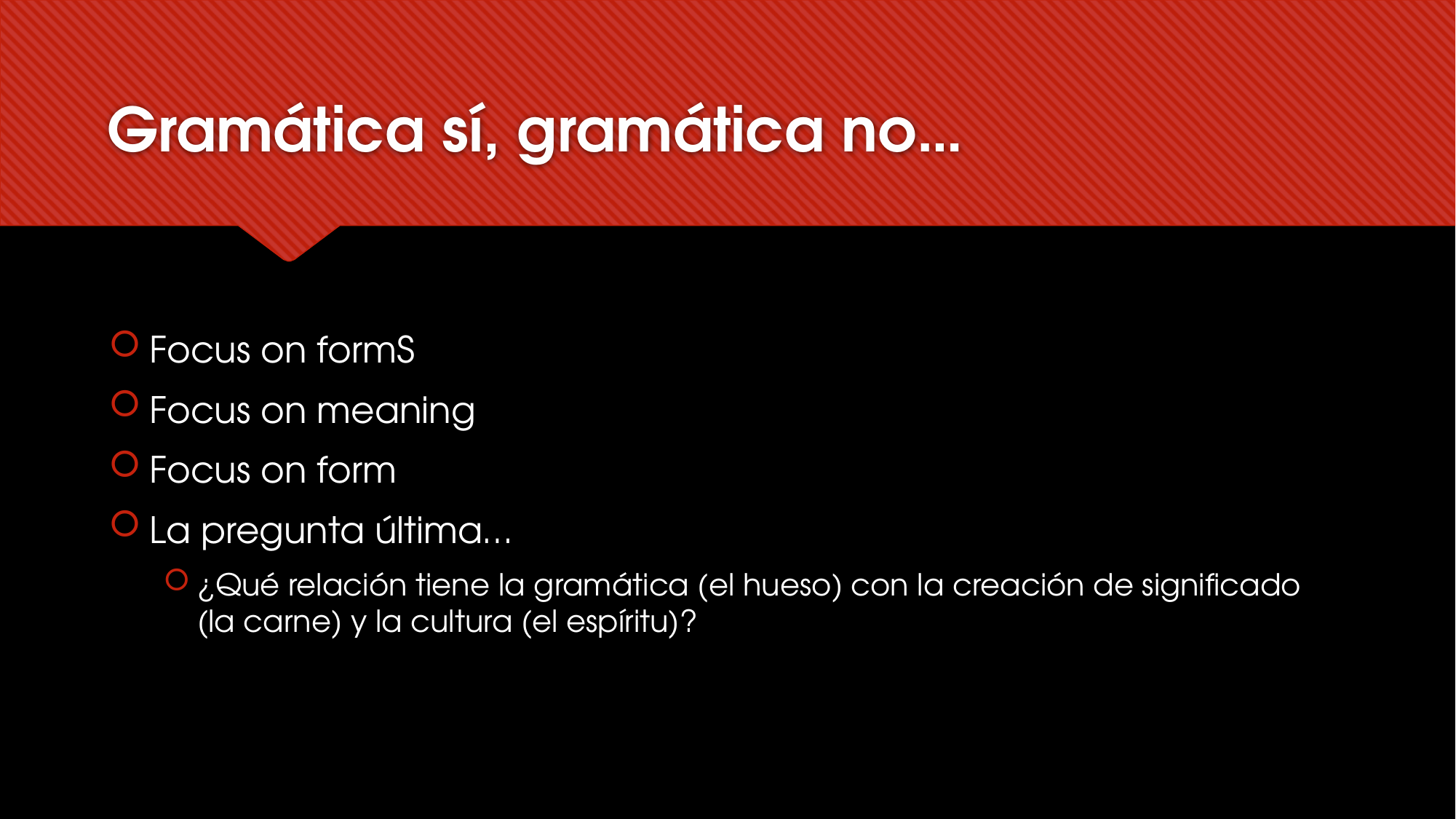

# Gramática sí, gramática no…
Focus on formS
Focus on meaning
Focus on form
La pregunta última…
¿Qué relación tiene la gramática (el hueso) con la creación de significado (la carne) y la cultura (el espíritu)?